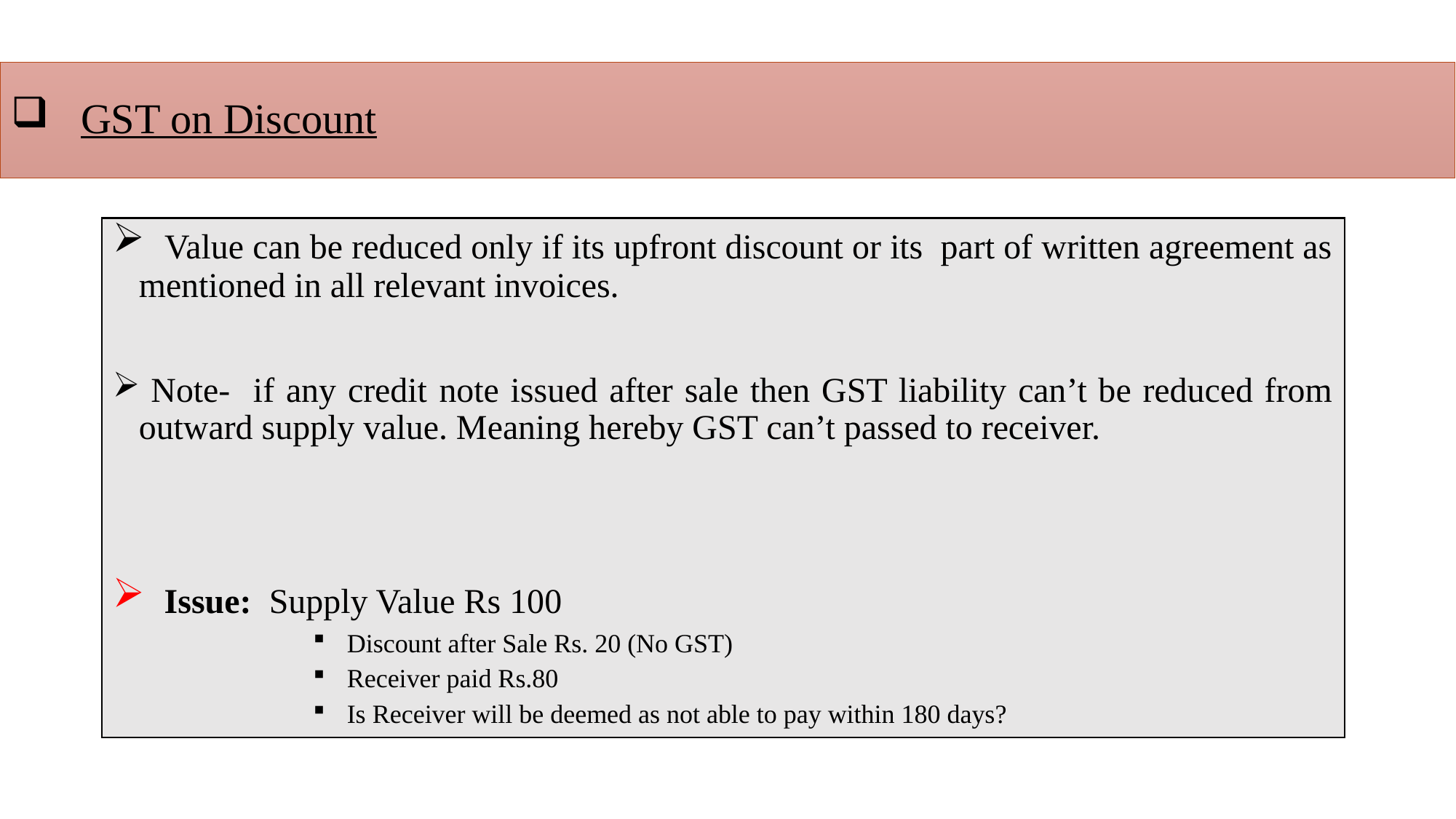

# GST on Discount
  Value can be reduced only if its upfront discount or its  part of written agreement as mentioned in all relevant invoices.

 Note-  if any credit note issued after sale then GST liability can’t be reduced from outward supply value. Meaning hereby GST can’t passed to receiver.

  Issue:  Supply Value Rs 100
  Discount after Sale Rs. 20 (No GST)
  Receiver paid Rs.80
  Is Receiver will be deemed as not able to pay within 180 days?